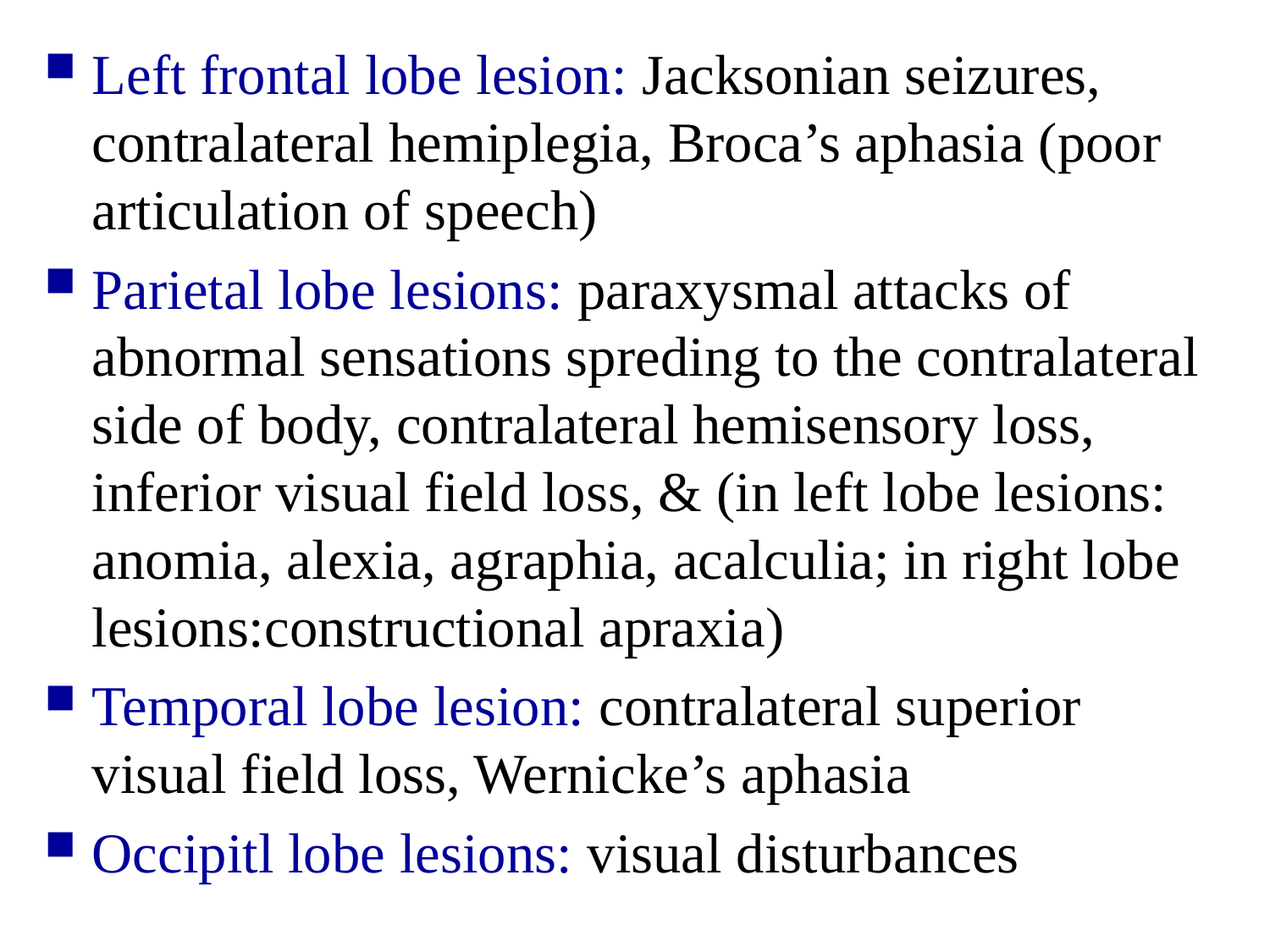

Left frontal lobe lesion: Jacksonian seizures, contralateral hemiplegia, Broca’s aphasia (poor articulation of speech)
Parietal lobe lesions: paraxysmal attacks of abnormal sensations spreding to the contralateral side of body, contralateral hemisensory loss, inferior visual field loss, & (in left lobe lesions: anomia, alexia, agraphia, acalculia; in right lobe lesions:constructional apraxia)
Temporal lobe lesion: contralateral superior visual field loss, Wernicke’s aphasia
Occipitl lobe lesions: visual disturbances